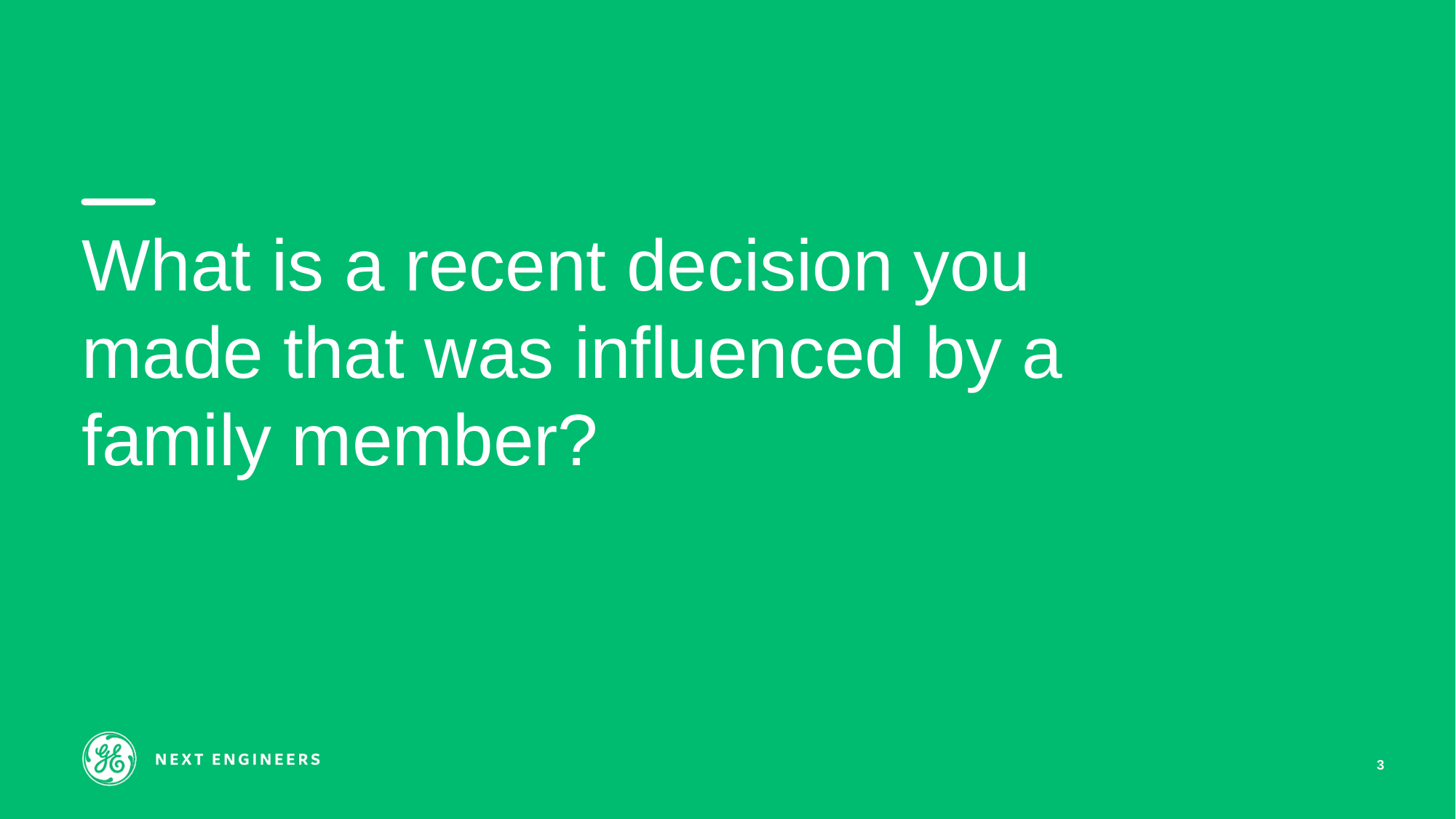

What is a recent decision you made that was influenced by a family member?
3